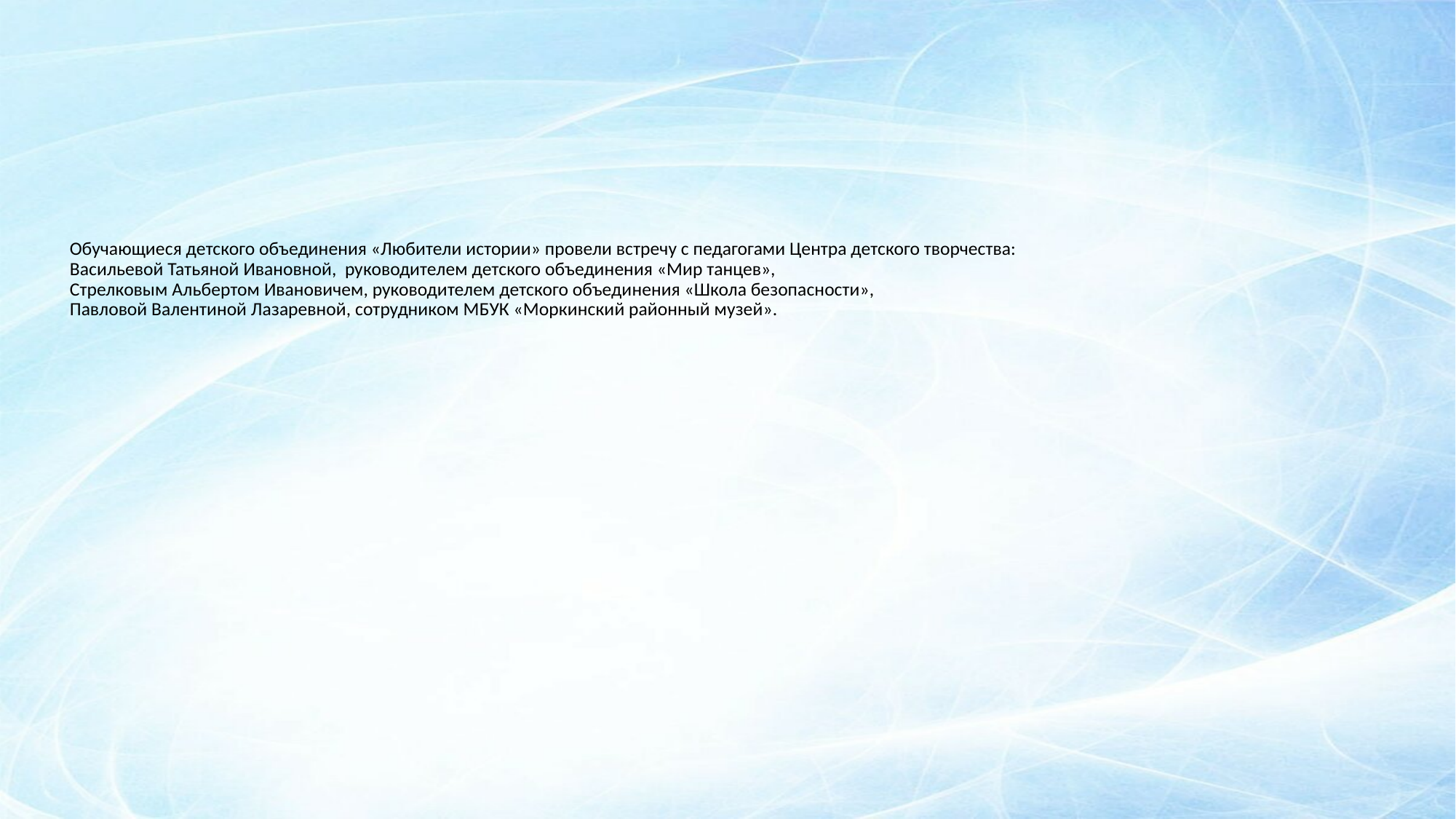

# Обучающиеся детского объединения «Любители истории» провели встречу с педагогами Центра детского творчества: Васильевой Татьяной Ивановной,  руководителем детского объединения «Мир танцев», Стрелковым Альбертом Ивановичем, руководителем детского объединения «Школа безопасности», Павловой Валентиной Лазаревной, сотрудником МБУК «Моркинский районный музей».